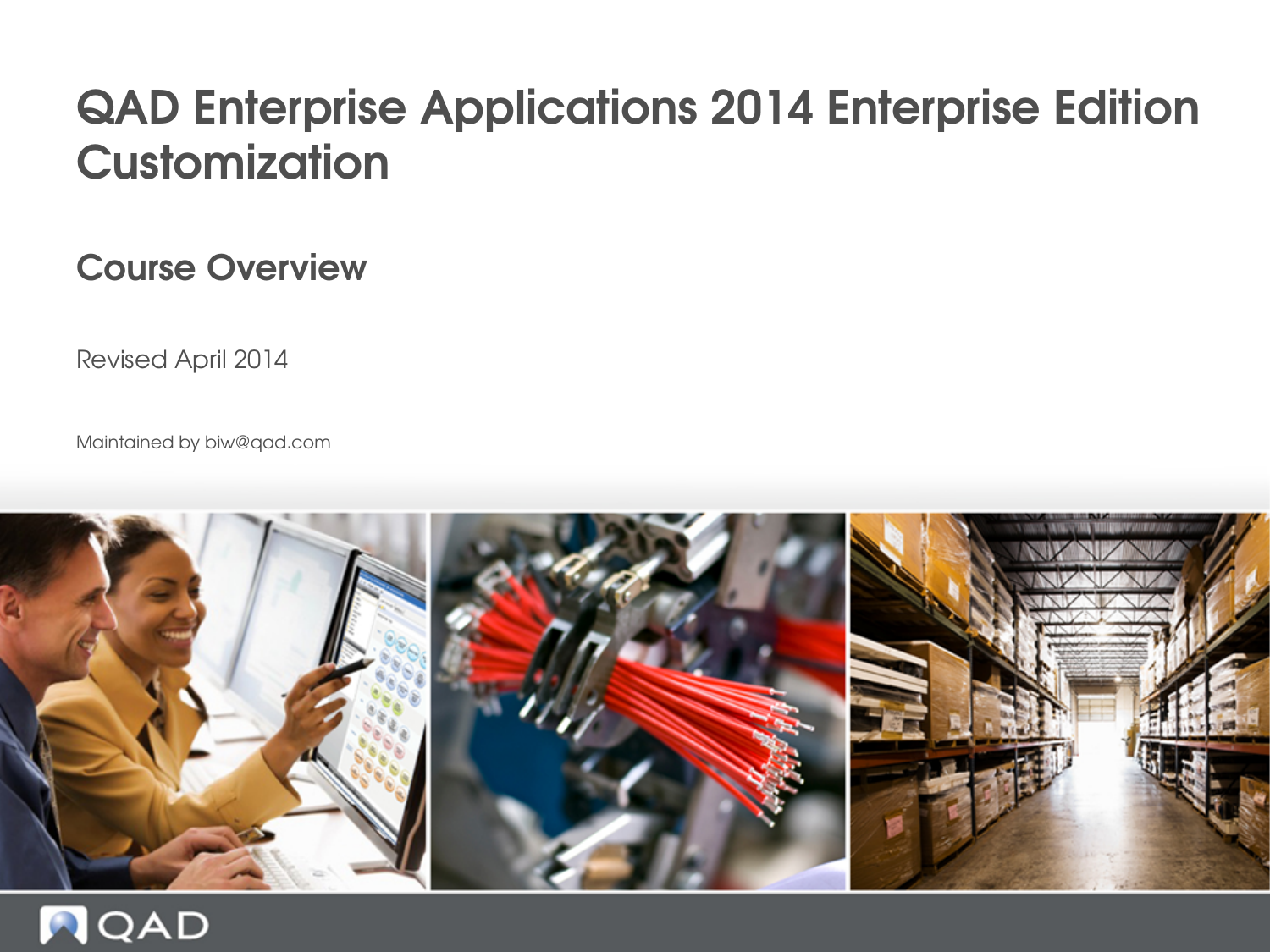

# QAD Enterprise Applications 2014 Enterprise Edition Customization
Course Overview

Revised April 2014

Maintained by biw@qad.com